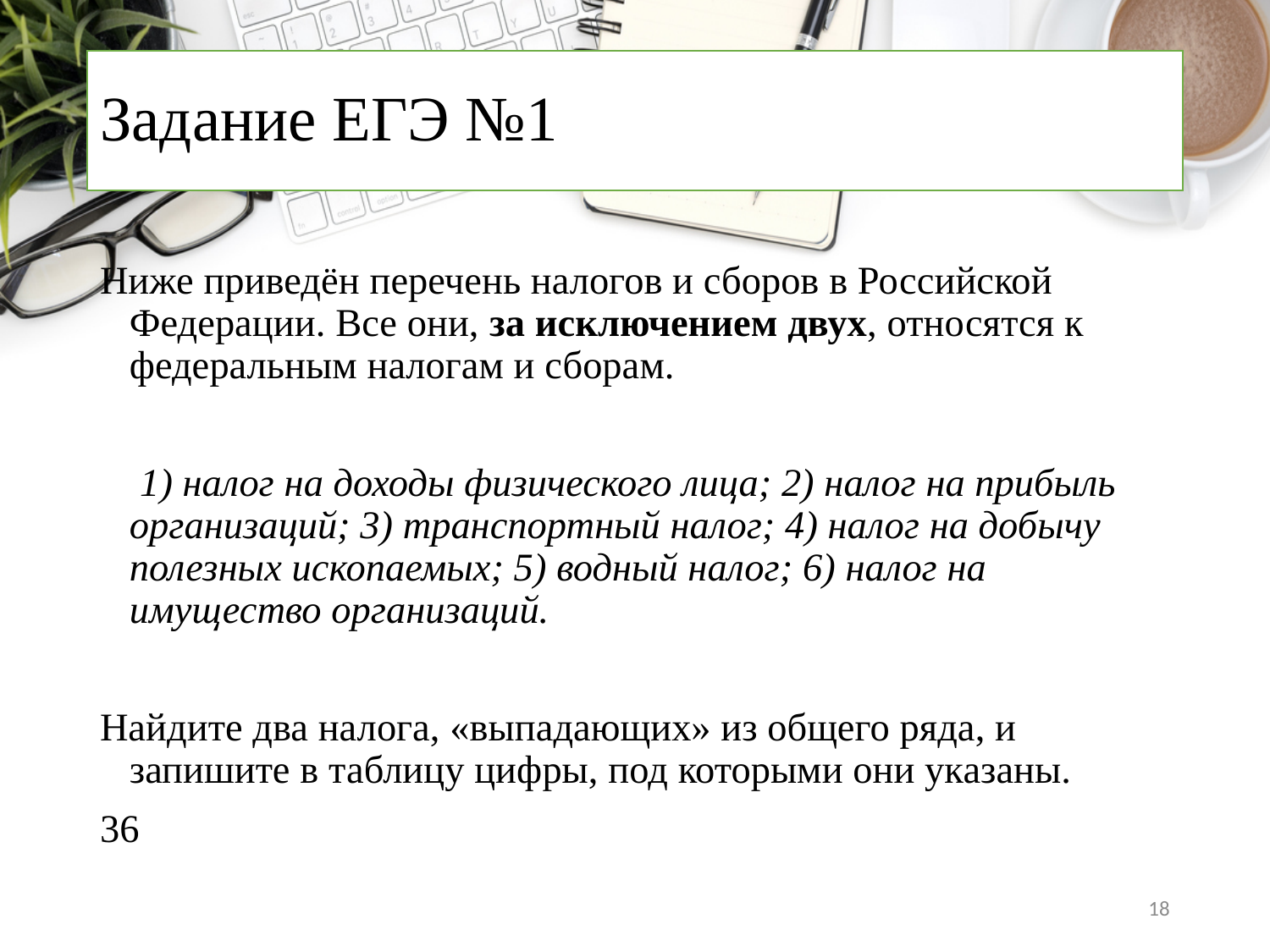

# Задание ЕГЭ №1
Ниже приведён перечень налогов и сборов в Российской Федерации. Все они, за исключением двух, относятся к федеральным налогам и сборам.

    1) налог на доходы физического лица; 2) налог на прибыль организаций; 3) транспортный налог; 4) налог на добычу полезных ископаемых; 5) водный налог; 6) налог на имущество организаций.

Найдите два налога, «выпадающих» из общего ряда, и запишите в таблицу цифры, под которыми они указаны.
36
18